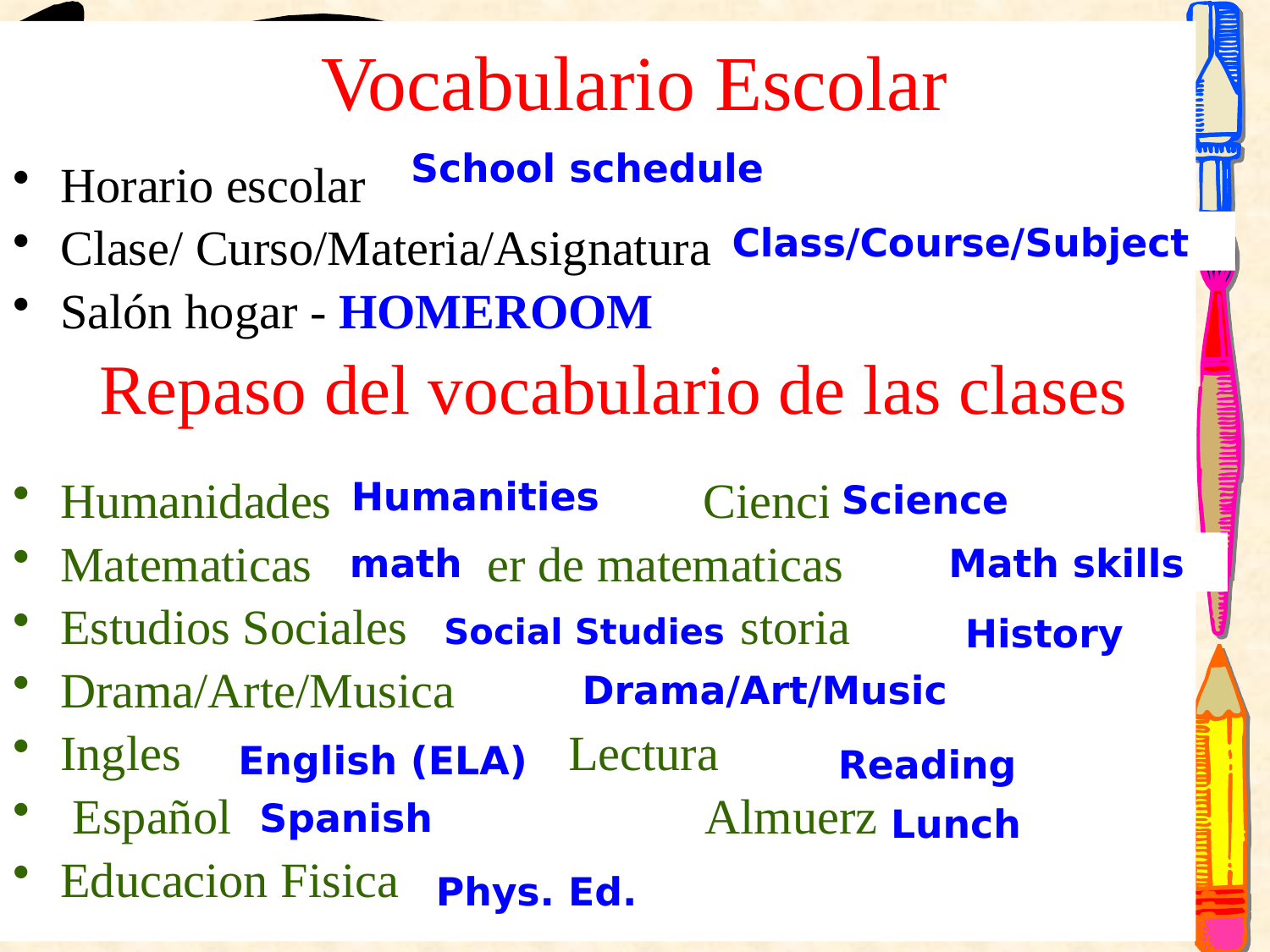

# Vocabulario Escolar

Horario escolar
Clase/ Curso/Materia/Asignatura
Salón hogar - HOMEROOM

Humanidades		           Ciencia
Matematicas	        Taller de matematicas
Estudios Sociales		          Historia
Drama/Arte/Musica
Ingles		     	   	Lectura
 Español	              		 Almuerzo
Educacion Fisica
School schedule
Class/Course/Subject
Repaso del vocabulario de las clases
Humanities
Science
math
Math skills
Social Studies
History
Drama/Art/Music
English (ELA)
Reading
Spanish
Lunch
Phys. Ed.